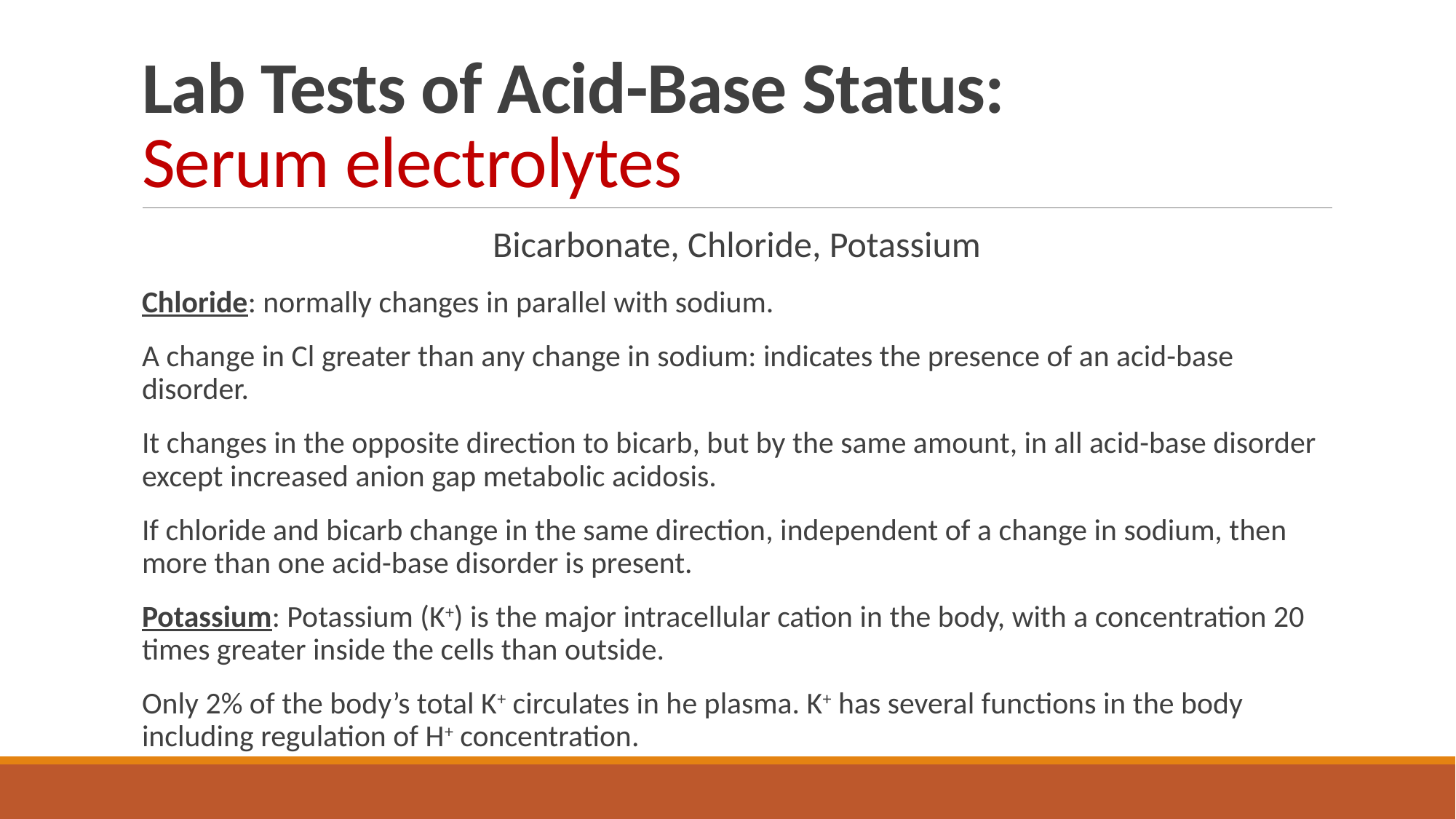

# Lab Tests of Acid-Base Status: Serum electrolytes
Bicarbonate, Chloride, Potassium
Chloride: normally changes in parallel with sodium.
A change in Cl greater than any change in sodium: indicates the presence of an acid-base disorder.
It changes in the opposite direction to bicarb, but by the same amount, in all acid-base disorder except increased anion gap metabolic acidosis.
If chloride and bicarb change in the same direction, independent of a change in sodium, then more than one acid-base disorder is present.
Potassium: Potassium (K+) is the major intracellular cation in the body, with a concentration 20 times greater inside the cells than outside.
Only 2% of the body’s total K+ circulates in he plasma. K+ has several functions in the body including regulation of H+ concentration.